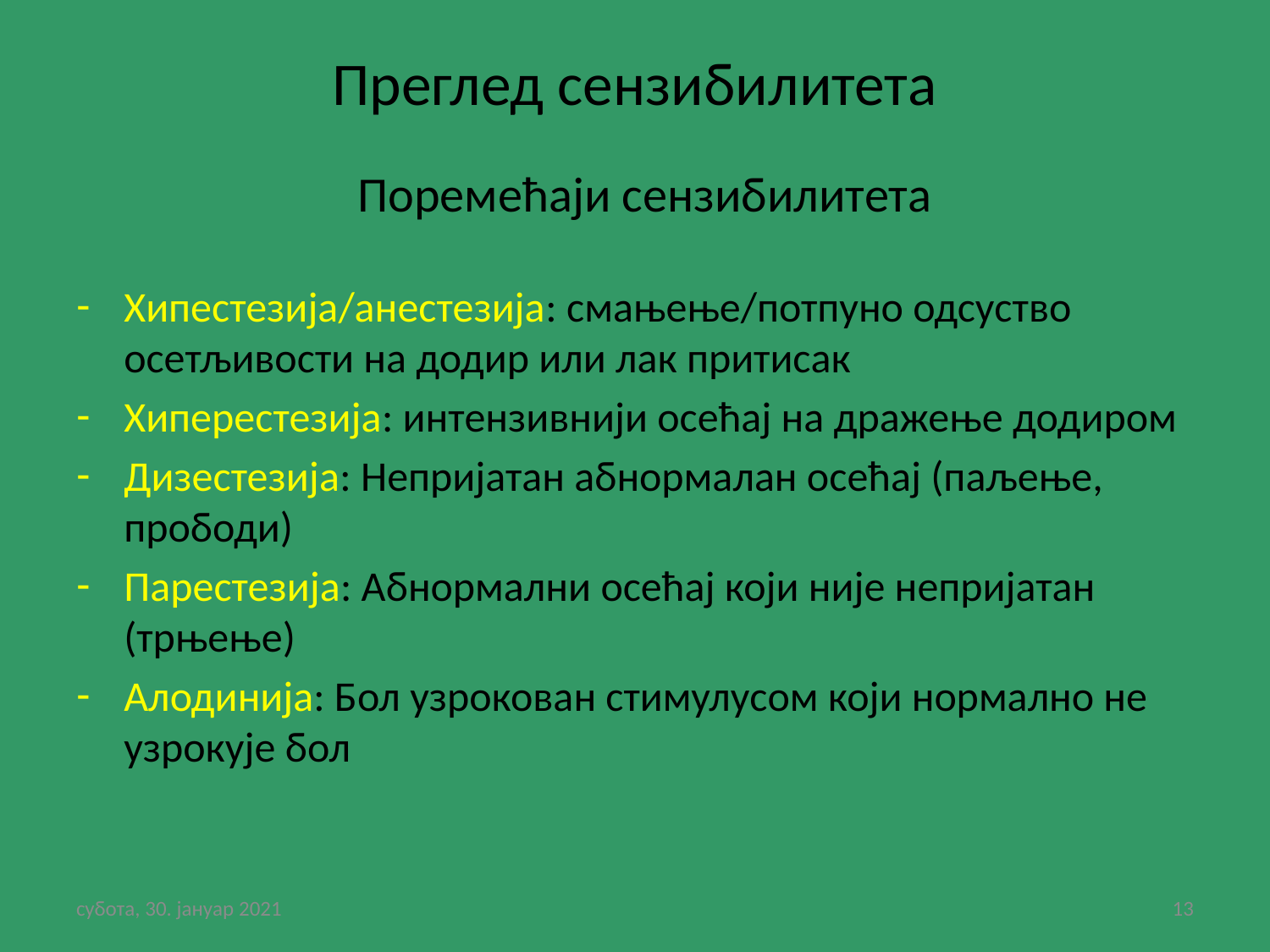

# Преглед сензибилитета
                                   Поремећаји сензибилитета

Хипестезија/анестезија: смањење/потпуно одсуство осетљивости на додир или лак притисак
Хиперестезија: интензивнији осећај на дражење додиром
Дизестезија: Непријатан абнормалан осећај (паљење, прободи)
Парестезија: Абнормални осећај који није непријатан (трњење)
Алодинија: Бол узрокован стимулусом који нормално не узрокује бол
субота, 30. јануар 2021
13